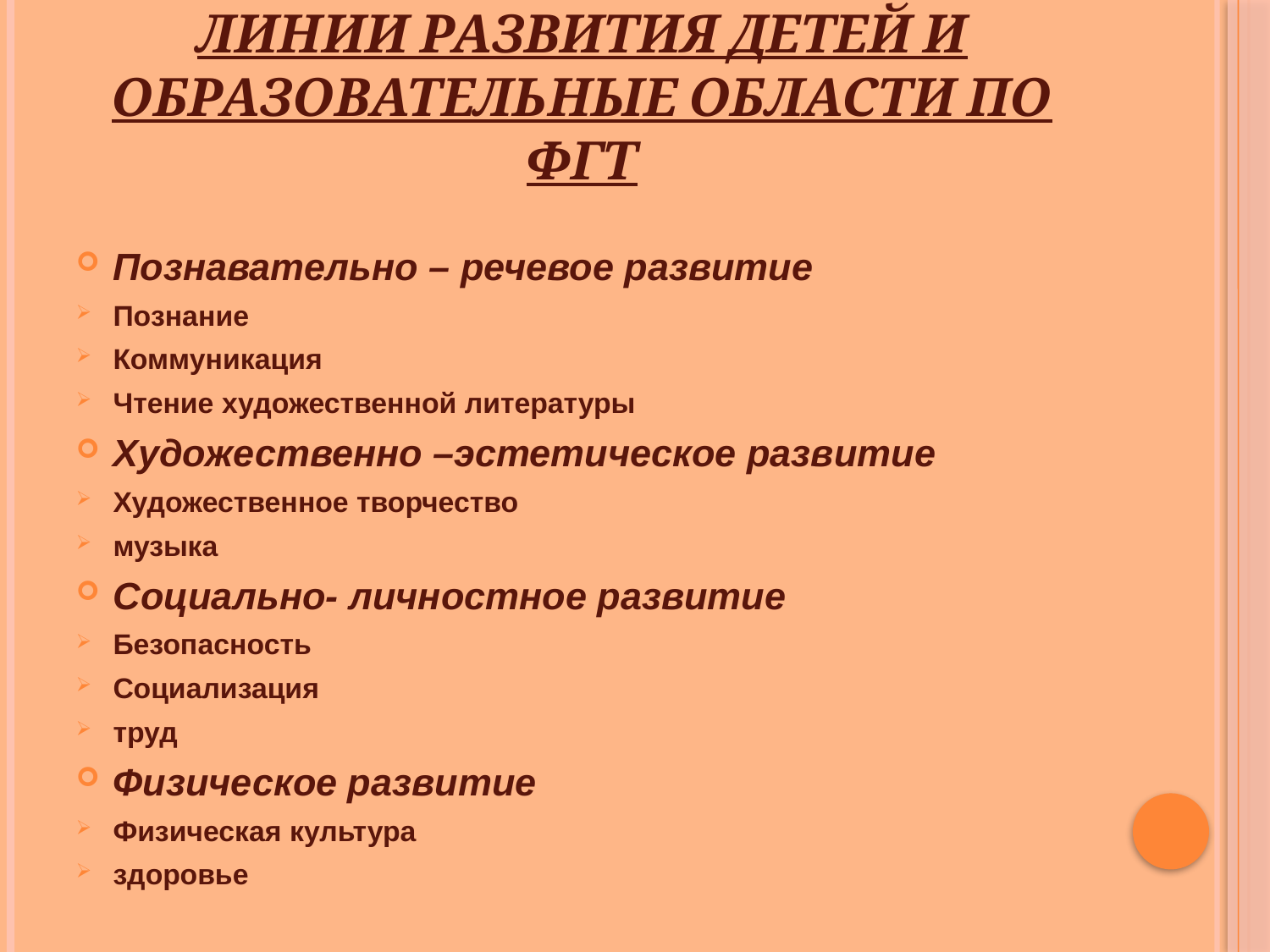

# Линии развития детей и образовательные области по ФГТ
Познавательно – речевое развитие
Познание
Коммуникация
Чтение художественной литературы
Художественно –эстетическое развитие
Художественное творчество
музыка
Социально- личностное развитие
Безопасность
Социализация
труд
Физическое развитие
Физическая культура
здоровье